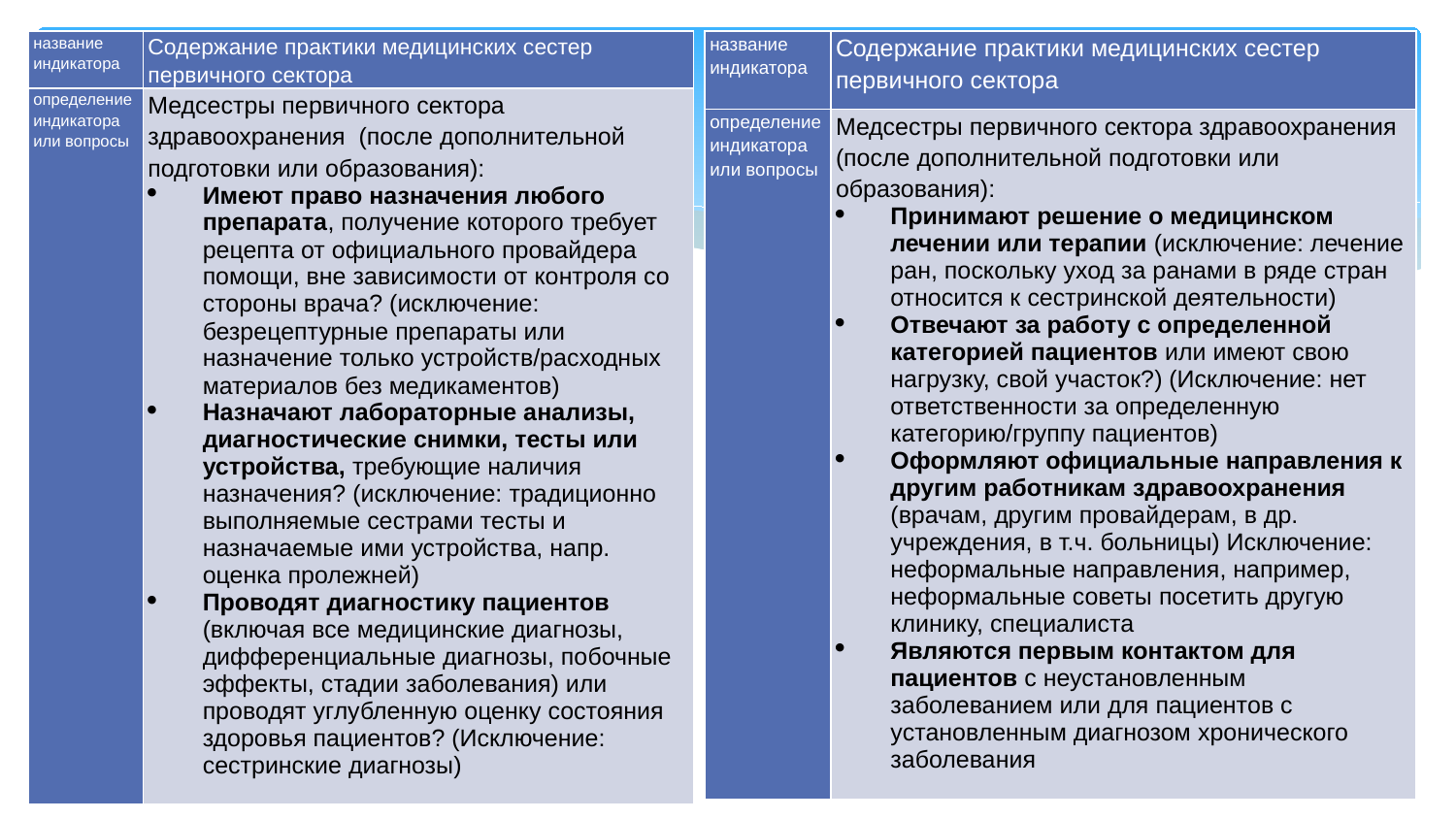

| название индикатора | Содержание практики медицинских сестер первичного сектора |
| --- | --- |
| определение индикатора или вопросы | Медсестры первичного сектора здравоохранения (после дополнительной подготовки или образования): Имеют право назначения любого препарата, получение которого требует рецепта от официального провайдера помощи, вне зависимости от контроля со стороны врача? (исключение: безрецептурные препараты или назначение только устройств/расходных материалов без медикаментов) Назначают лабораторные анализы, диагностические снимки, тесты или устройства, требующие наличия назначения? (исключение: традиционно выполняемые сестрами тесты и назначаемые ими устройства, напр. оценка пролежней) Проводят диагностику пациентов (включая все медицинские диагнозы, дифференциальные диагнозы, побочные эффекты, стадии заболевания) или проводят углубленную оценку состояния здоровья пациентов? (Исключение: сестринские диагнозы) |
| название индикатора | Содержание практики медицинских сестер первичного сектора |
| --- | --- |
| определение индикатора или вопросы | Медсестры первичного сектора здравоохранения (после дополнительной подготовки или образования): Принимают решение о медицинском лечении или терапии (исключение: лечение ран, поскольку уход за ранами в ряде стран относится к сестринской деятельности) Отвечают за работу с определенной категорией пациентов или имеют свою нагрузку, свой участок?) (Исключение: нет ответственности за определенную категорию/группу пациентов) Оформляют официальные направления к другим работникам здравоохранения (врачам, другим провайдерам, в др. учреждения, в т.ч. больницы) Исключение: неформальные направления, например, неформальные советы посетить другую клинику, специалиста Являются первым контактом для пациентов с неустановленным заболеванием или для пациентов с установленным диагнозом хронического заболевания |